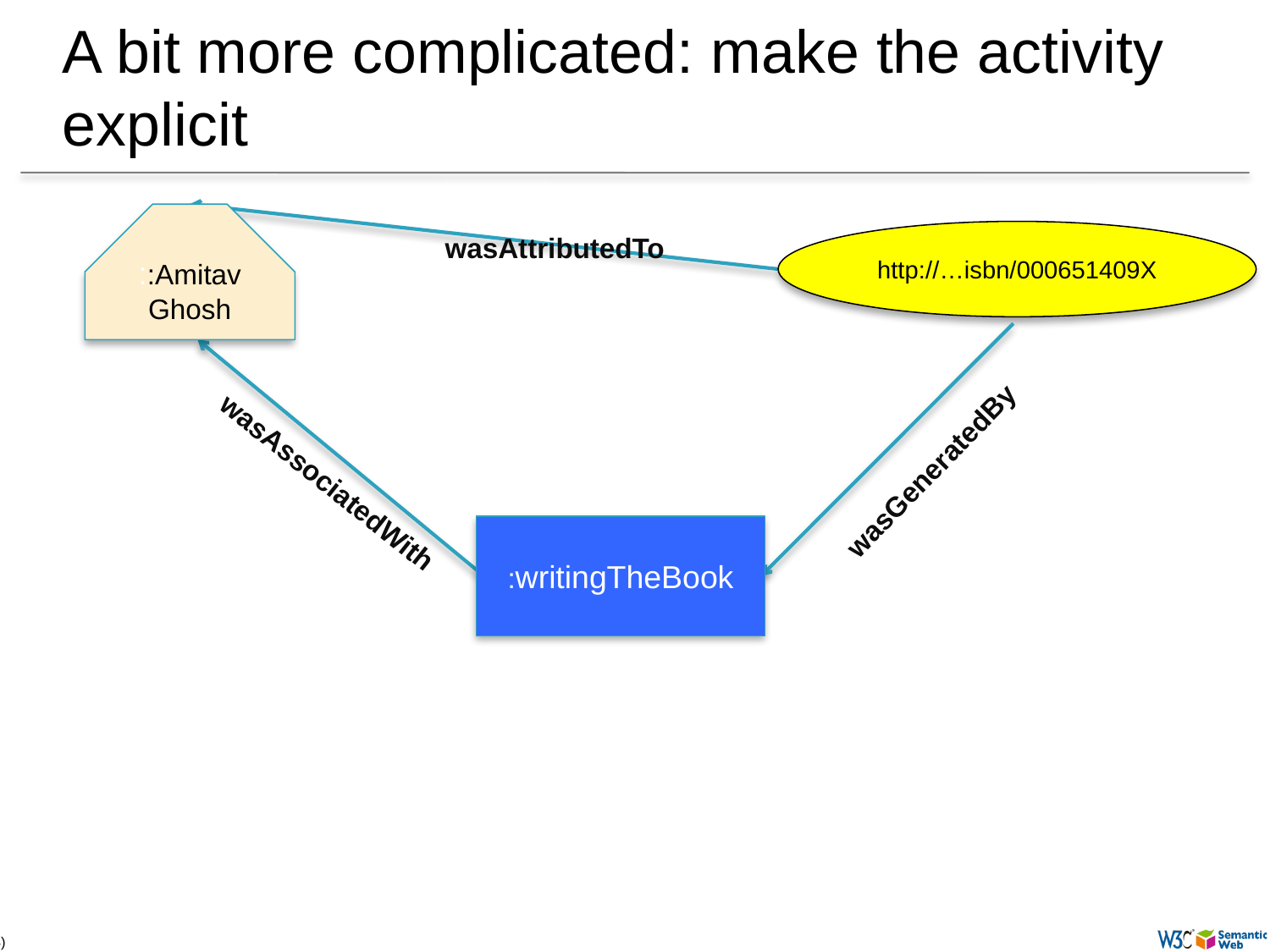

# A bit more complicated: make the activity explicit
::Amitav
Ghosh
http://…isbn/000651409X
wasAttributedTo
wasGeneratedBy
wasAssociatedWith
:writingTheBook